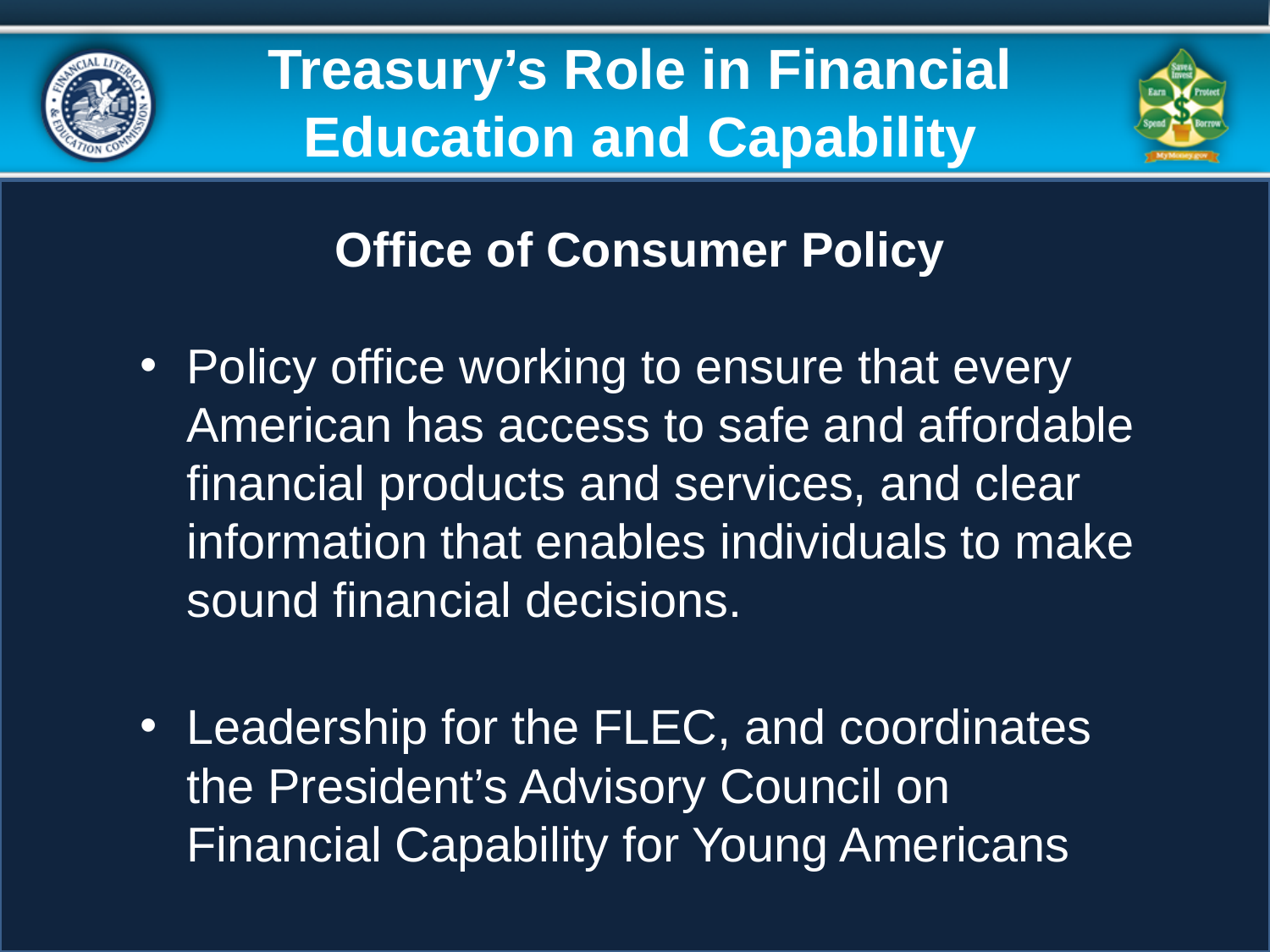

# Treasury’s Role in Financial Education and Capability

Office of Consumer Policy

Policy office working to ensure that every American has access to safe and affordable financial products and services, and clear information that enables individuals to make sound financial decisions.

Leadership for the FLEC, and coordinates the President’s Advisory Council on Financial Capability for Young Americans